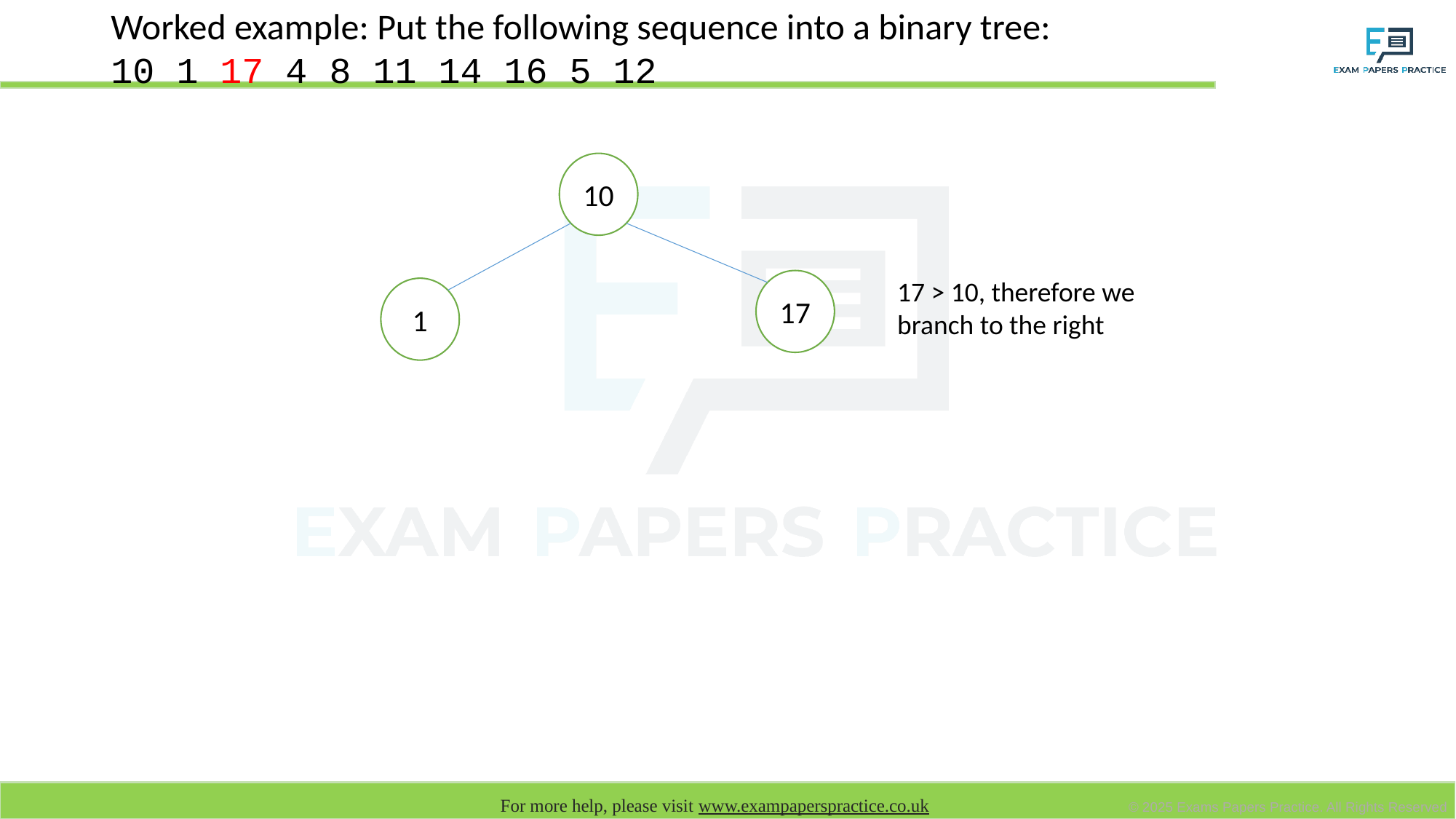

# Worked example: Put the following sequence into a binary tree: 10 1 17 4 8 11 14 16 5 12
10
17 > 10, therefore we branch to the right
17
1